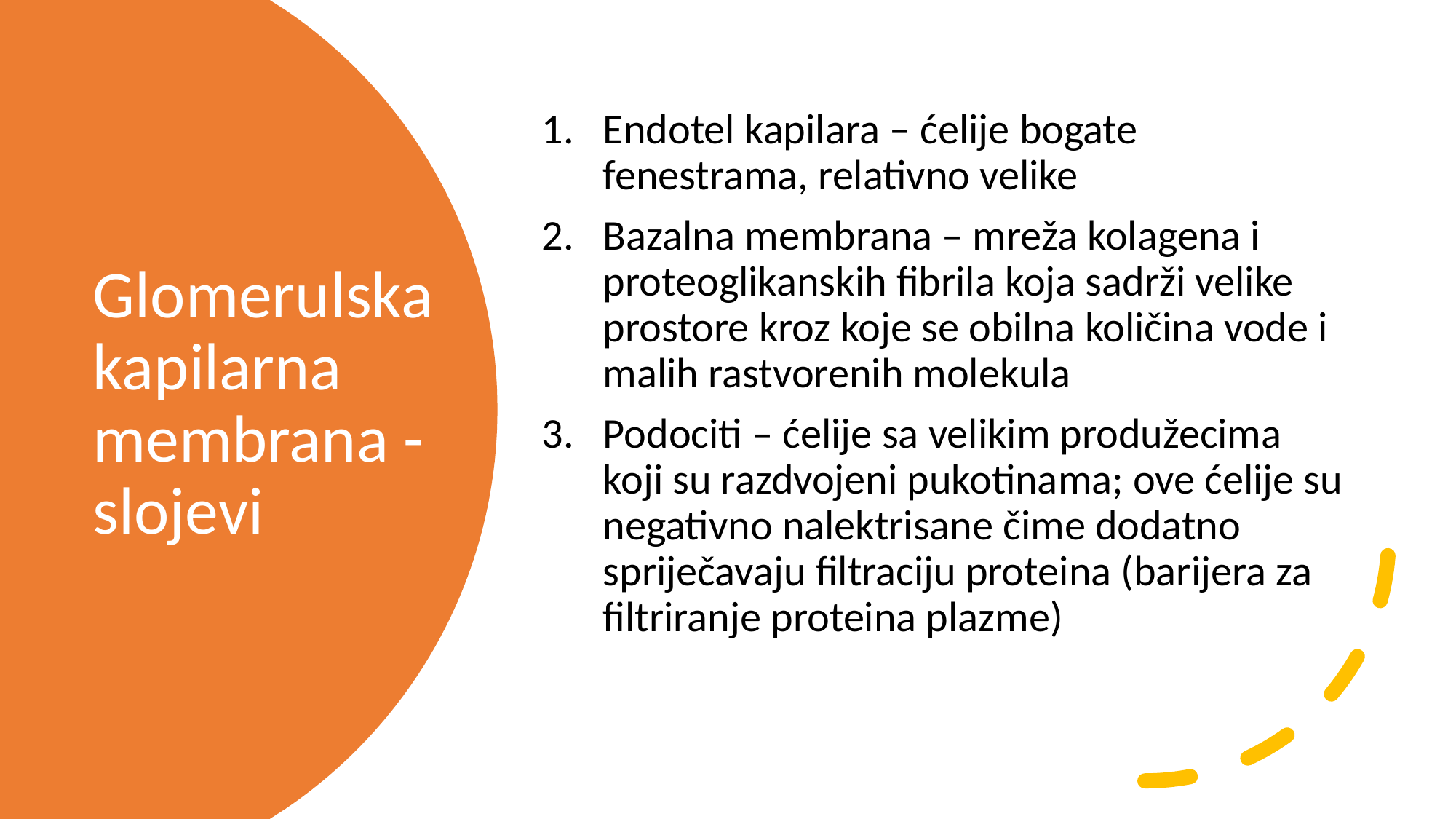

Endotel kapilara – ćelije bogate fenestrama, relativno velike
Bazalna membrana – mreža kolagena i proteoglikanskih fibrila koja sadrži velike prostore kroz koje se obilna količina vode i malih rastvorenih molekula
Podociti – ćelije sa velikim produžecima koji su razdvojeni pukotinama; ove ćelije su negativno nalektrisane čime dodatno spriječavaju filtraciju proteina (barijera za filtriranje proteina plazme)

# Glomerulska kapilarna membrana - slojevi